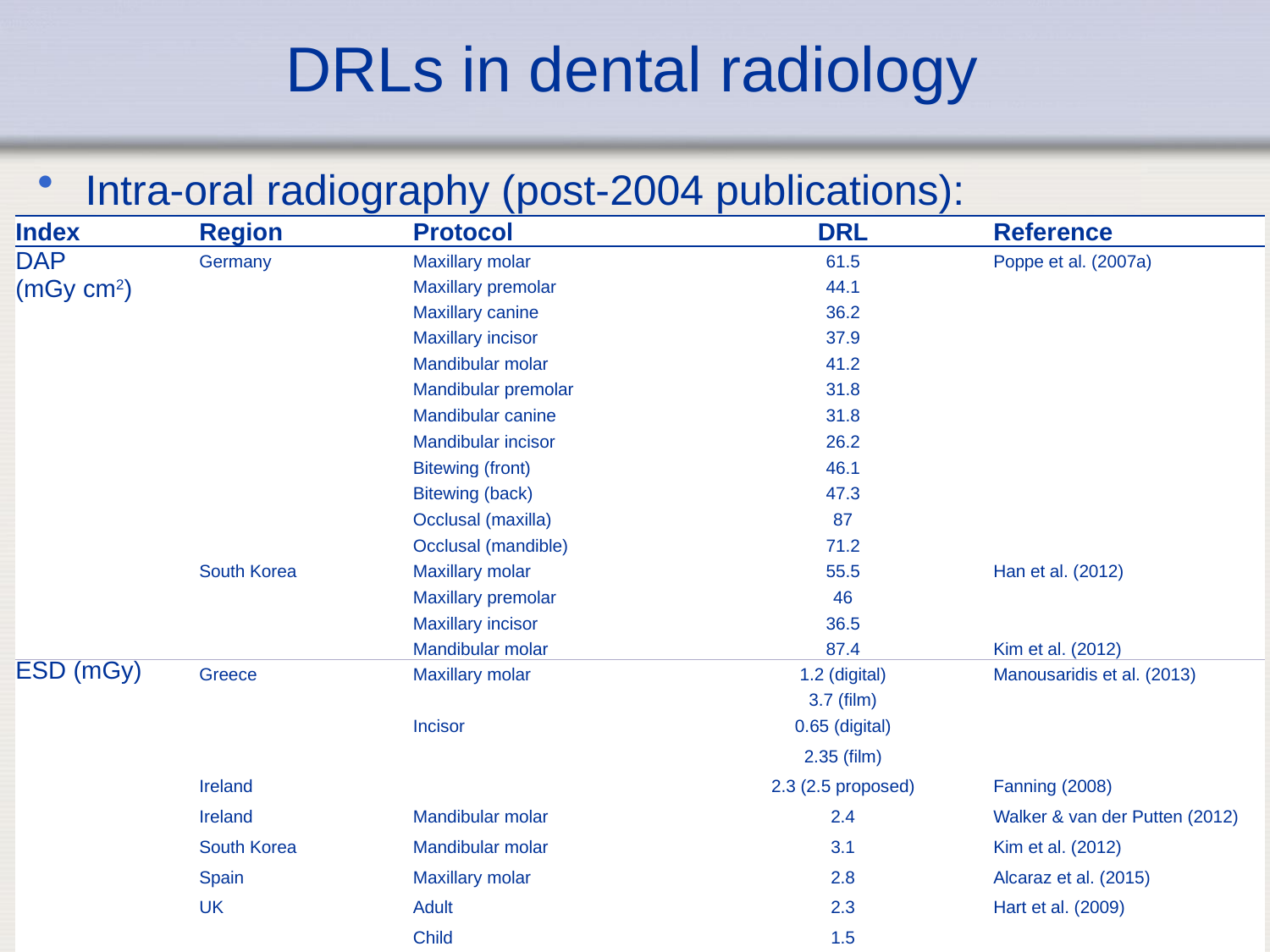

# DRLs in dental radiology
Intra-oral radiography (post-2004 publications):

| Index | Region | Protocol | DRL | Reference |
| --- | --- | --- | --- | --- |
| DAP (mGy cm2) | Germany | Maxillary molar | 61.5 | Poppe et al. (2007a) |
|  |  | Maxillary premolar | 44.1 |  |
|  |  | Maxillary canine | 36.2 |  |
|  |  | Maxillary incisor | 37.9 |  |
|  |  | Mandibular molar | 41.2 |  |
|  |  | Mandibular premolar | 31.8 |  |
|  |  | Mandibular canine | 31.8 |  |
|  |  | Mandibular incisor | 26.2 |  |
|  |  | Bitewing (front) | 46.1 |  |
|  |  | Bitewing (back) | 47.3 |  |
|  |  | Occlusal (maxilla) | 87 |  |
|  |  | Occlusal (mandible) | 71.2 |  |
|  | South Korea | Maxillary molar | 55.5 | Han et al. (2012) |
|  |  | Maxillary premolar | 46 |  |
|  |  | Maxillary incisor | 36.5 |  |
|  |  | Mandibular molar | 87.4 | Kim et al. (2012) |
| ESD (mGy) | Greece | Maxillary molar | 1.2 (digital) | Manousaridis et al. (2013) |
|  |  |  | 3.7 (film) |  |
|  |  | Incisor | 0.65 (digital) |  |
|  |  |  | 2.35 (film) |  |
|  | Ireland |  | 2.3 (2.5 proposed) | Fanning (2008) |
|  | Ireland | Mandibular molar | 2.4 | Walker & van der Putten (2012) |
|  | South Korea | Mandibular molar | 3.1 | Kim et al. (2012) |
|  | Spain | Maxillary molar | 2.8 | Alcaraz et al. (2015) |
|  | UK | Adult | 2.3 | Hart et al. (2009) |
|  |  | Child | 1.5 |  |
|  | USA | Bitewing | 2.3 | Gray et al. (2005) |
42
Radiation Protection in Dental Radiology              L08 Protection of Patients in Dental Radiology